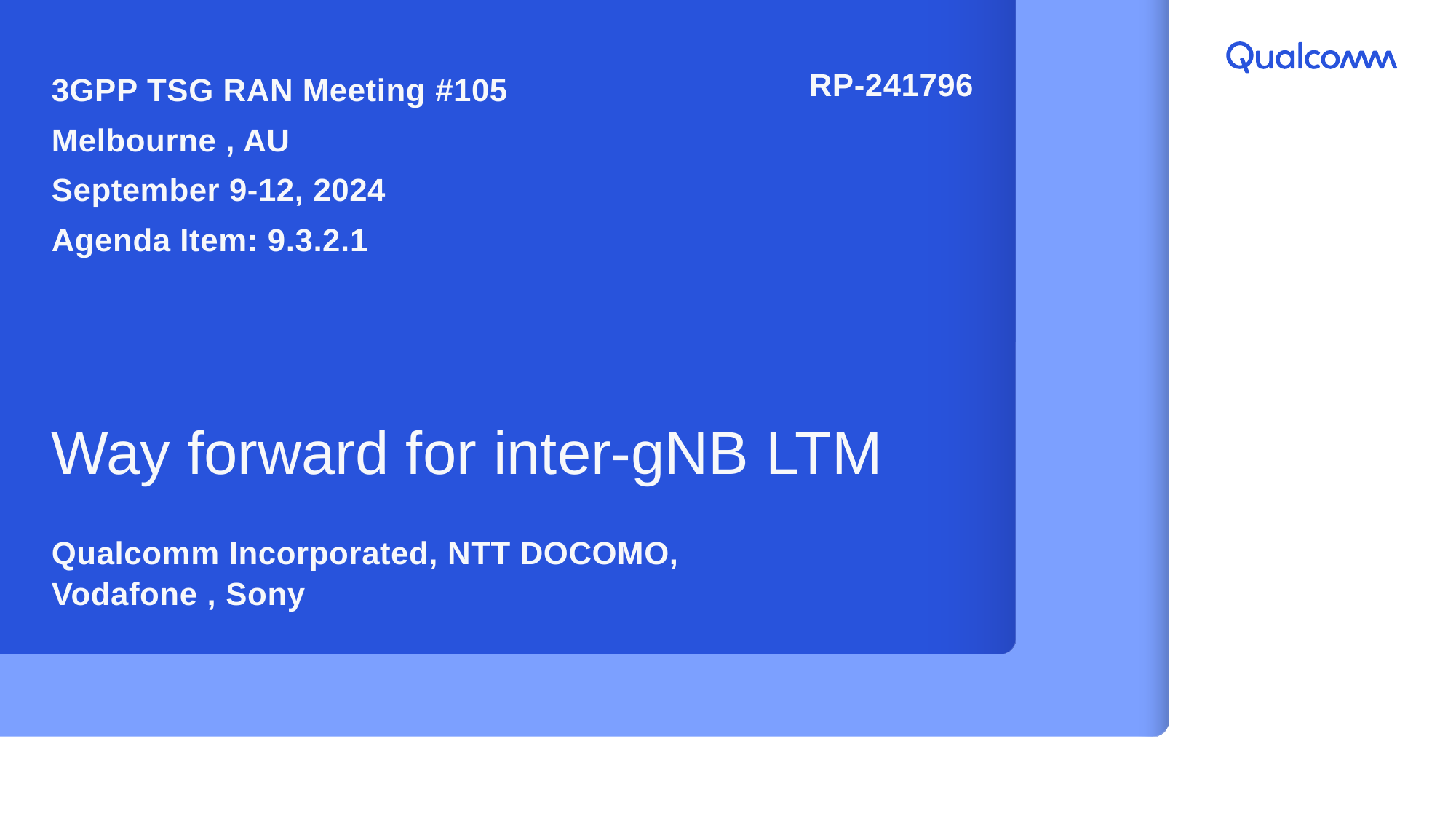

RP-241796
3GPP TSG RAN Meeting #105
Melbourne , AU
September 9-12, 2024
Agenda Item: 9.3.2.1

# Way forward for inter-gNB LTM
Qualcomm Incorporated, NTT DOCOMO, Vodafone , Sony